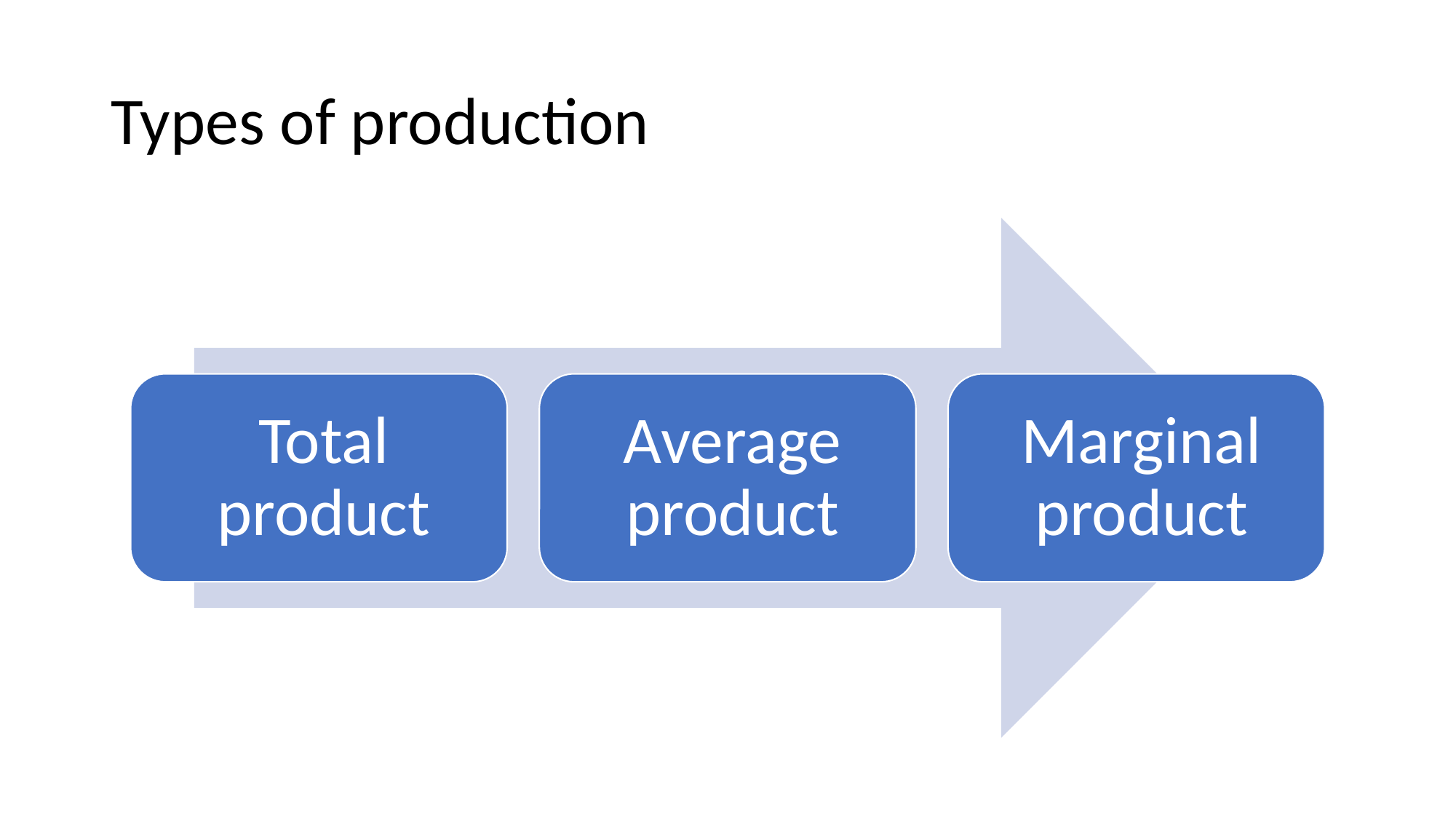

# Types of production
Total product
Average product
Marginal product